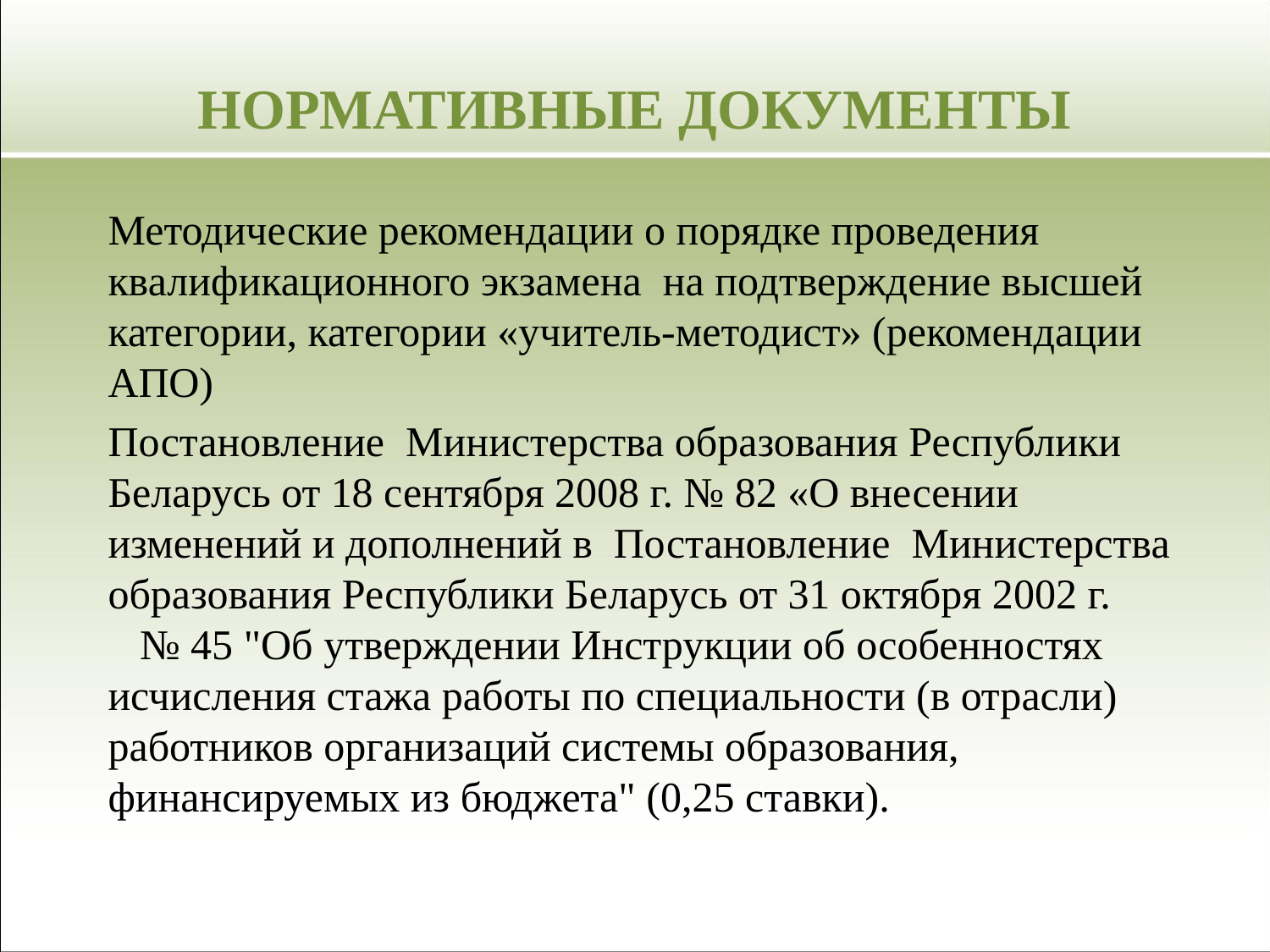

# НОРМАТИВНЫЕ ДОКУМЕНТЫ
Методические рекомендации о порядке проведения квалификационного экзамена  на подтверждение высшей категории, категории «учитель-методист» (рекомендации АПО)
Постановление  Министерства образования Республики Беларусь от 18 сентября 2008 г. № 82 «О внесении изменений и дополнений в  Постановление  Министерства образования Республики Беларусь от 31 октября 2002 г.             № 45 "Об утверждении Инструкции об особенностях исчисления стажа работы по специальности (в отрасли) работников организаций системы образования, финансируемых из бюджета" (0,25 ставки).